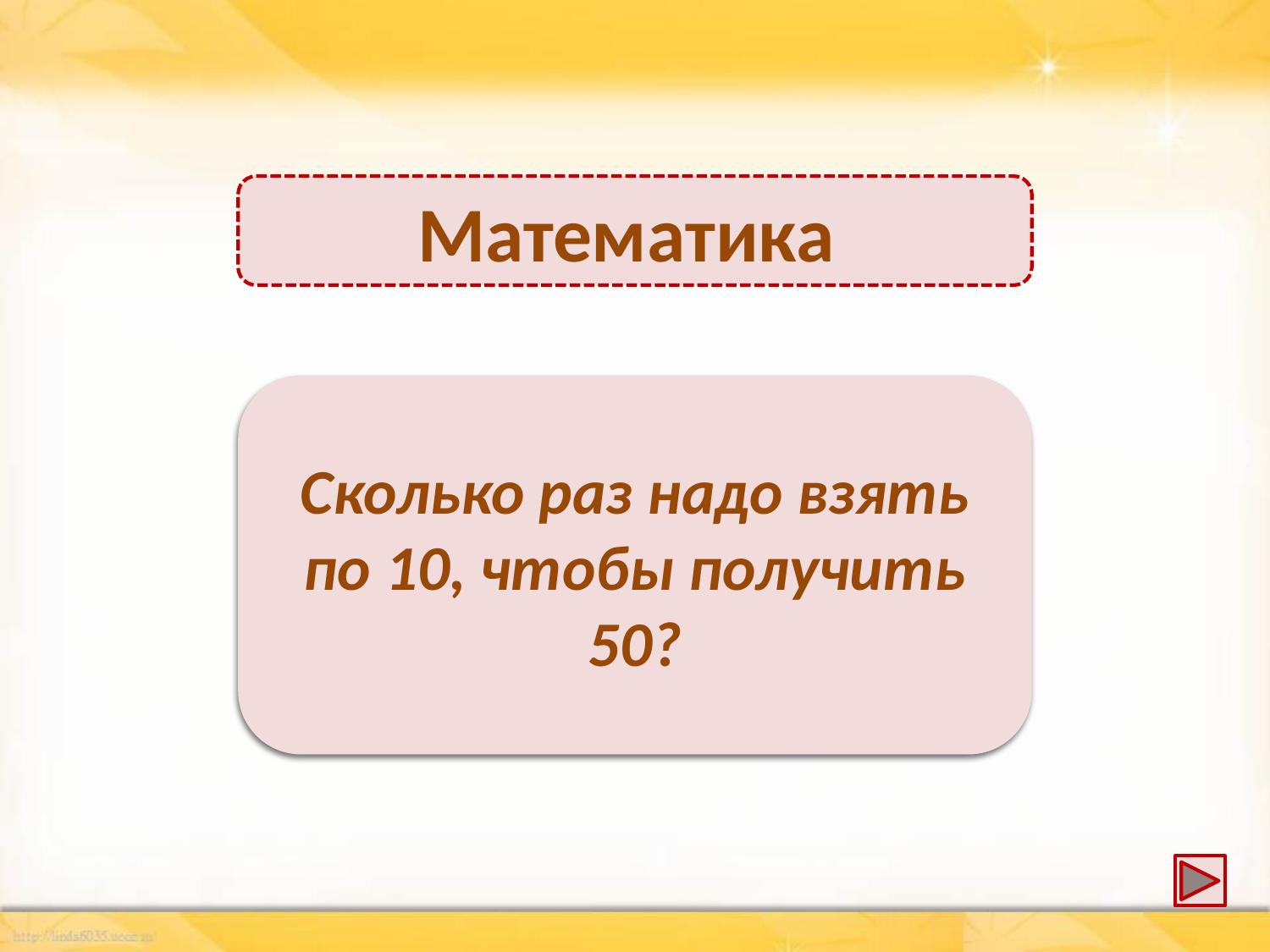

Математика
5 раз
Сколько раз надо взять по 10, чтобы получить 50?